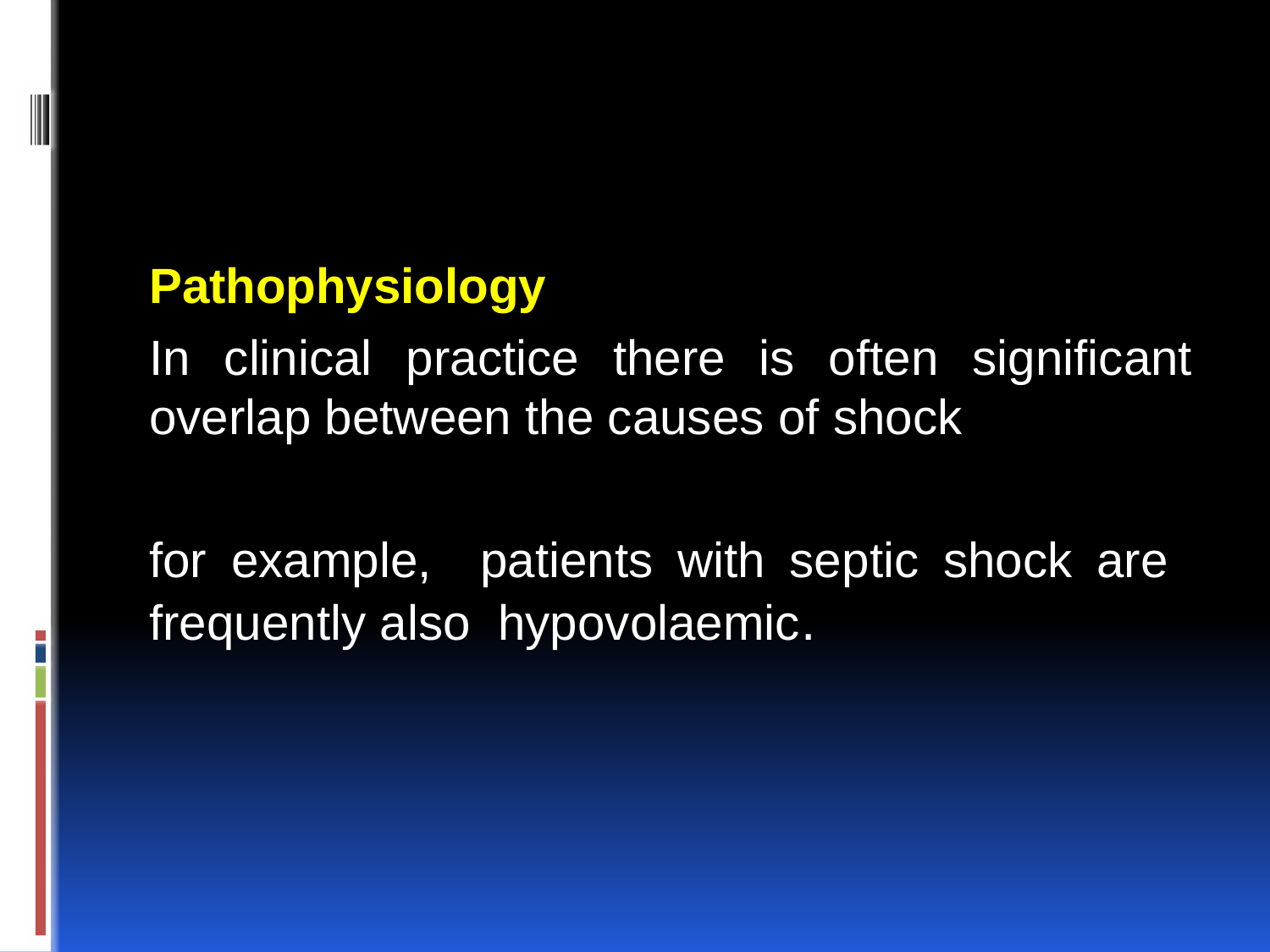

Pathophysiology
In clinical practice there is often significant overlap between the causes of shock

for example,  patients with septic shock are  frequently also  hypovolaemic.